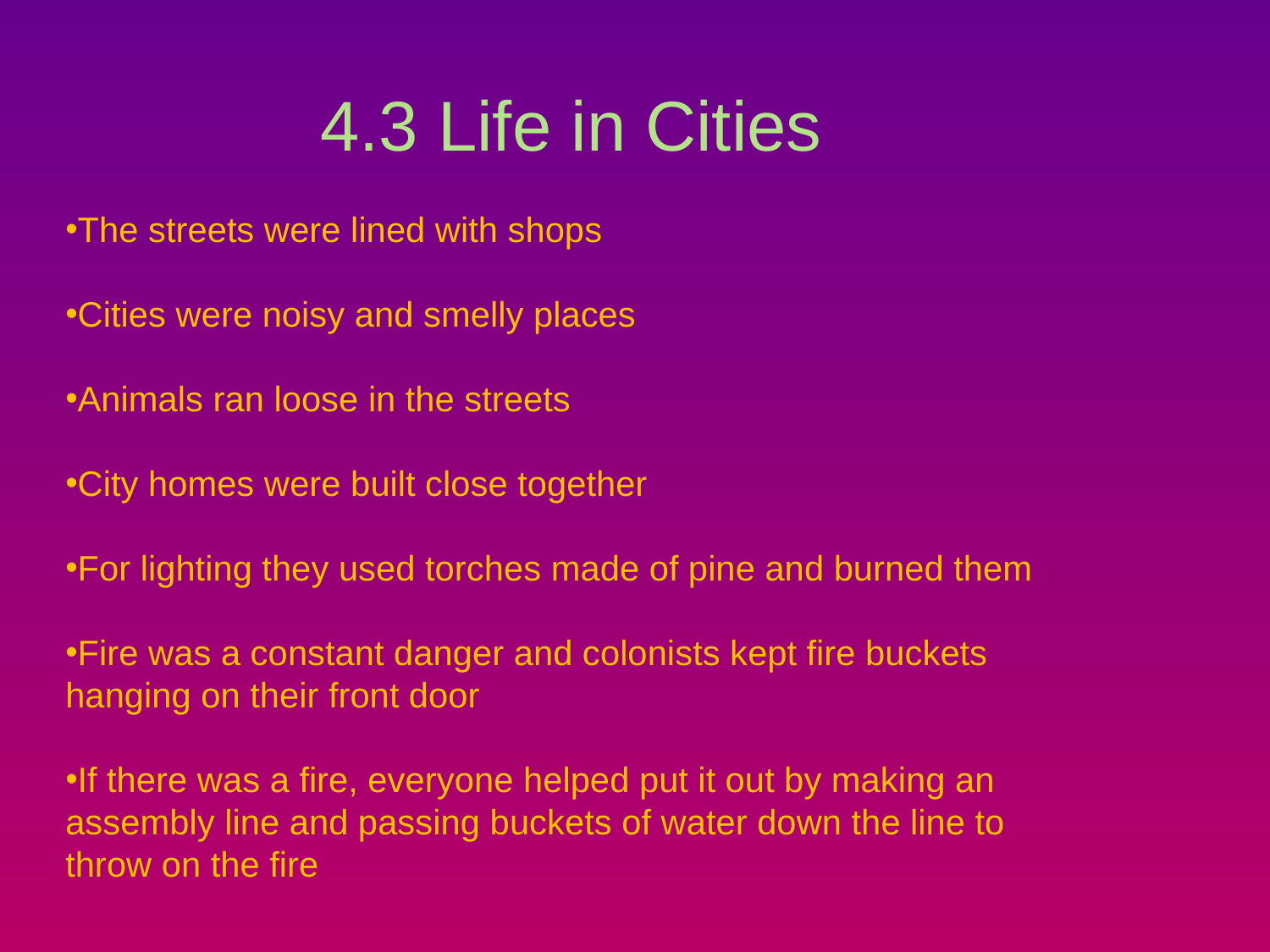

4.3 Life in Cities

The streets were lined with shops

Cities were noisy and smelly places

Animals ran loose in the streets

City homes were built close together

For lighting they used torches made of pine and burned them

Fire was a constant danger and colonists kept fire buckets hanging on their front door

If there was a fire, everyone helped put it out by making an assembly line and passing buckets of water down the line to throw on the fire